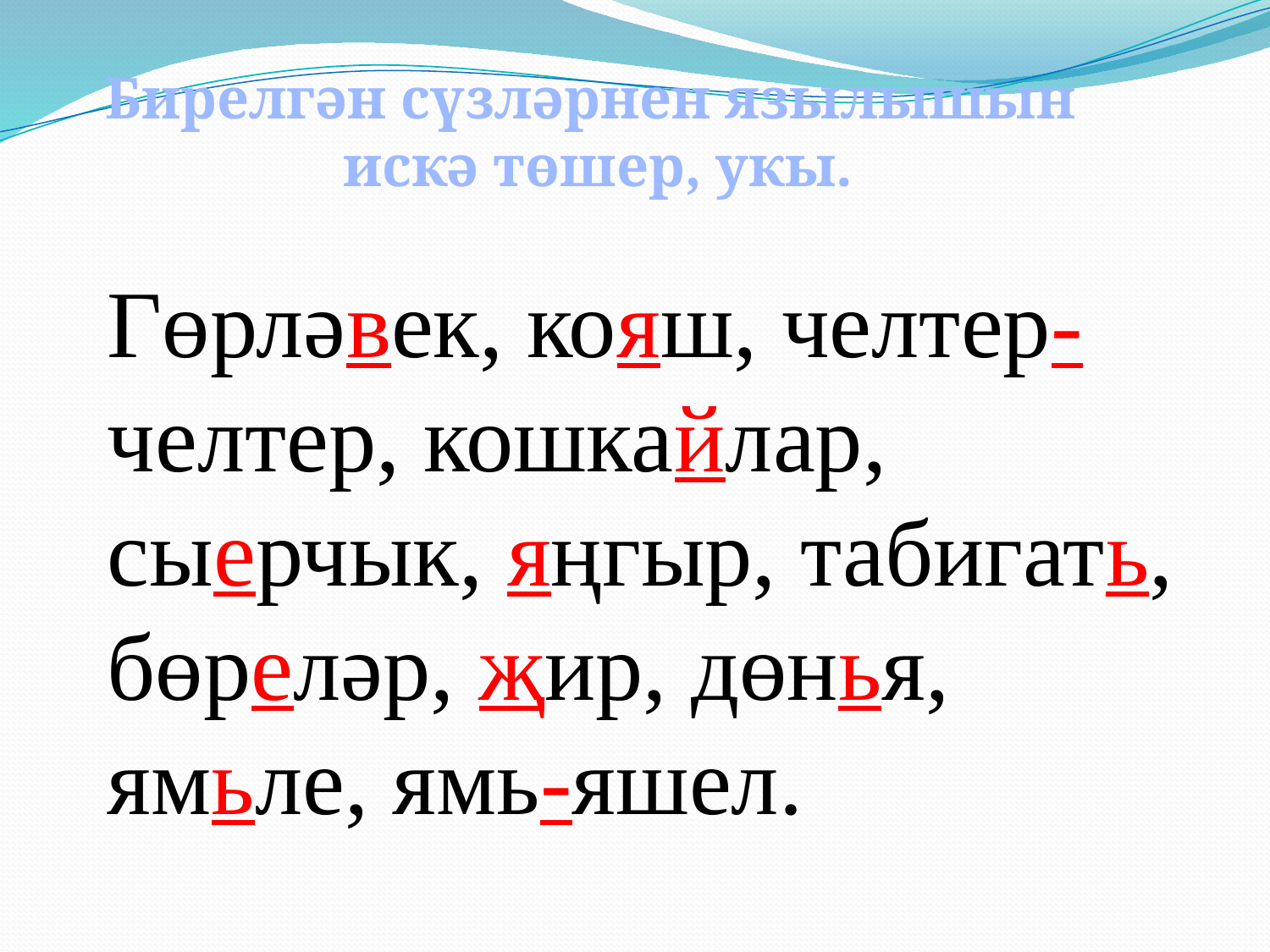

Бирелгән сүзләрнен язылышын
искә төшер, укы.
Гөрләвек, кояш, челтер-челтер, кошкайлар, сыерчык, яңгыр, табигать, бөреләр, җир, дөнья, ямьле, ямь-яшел.